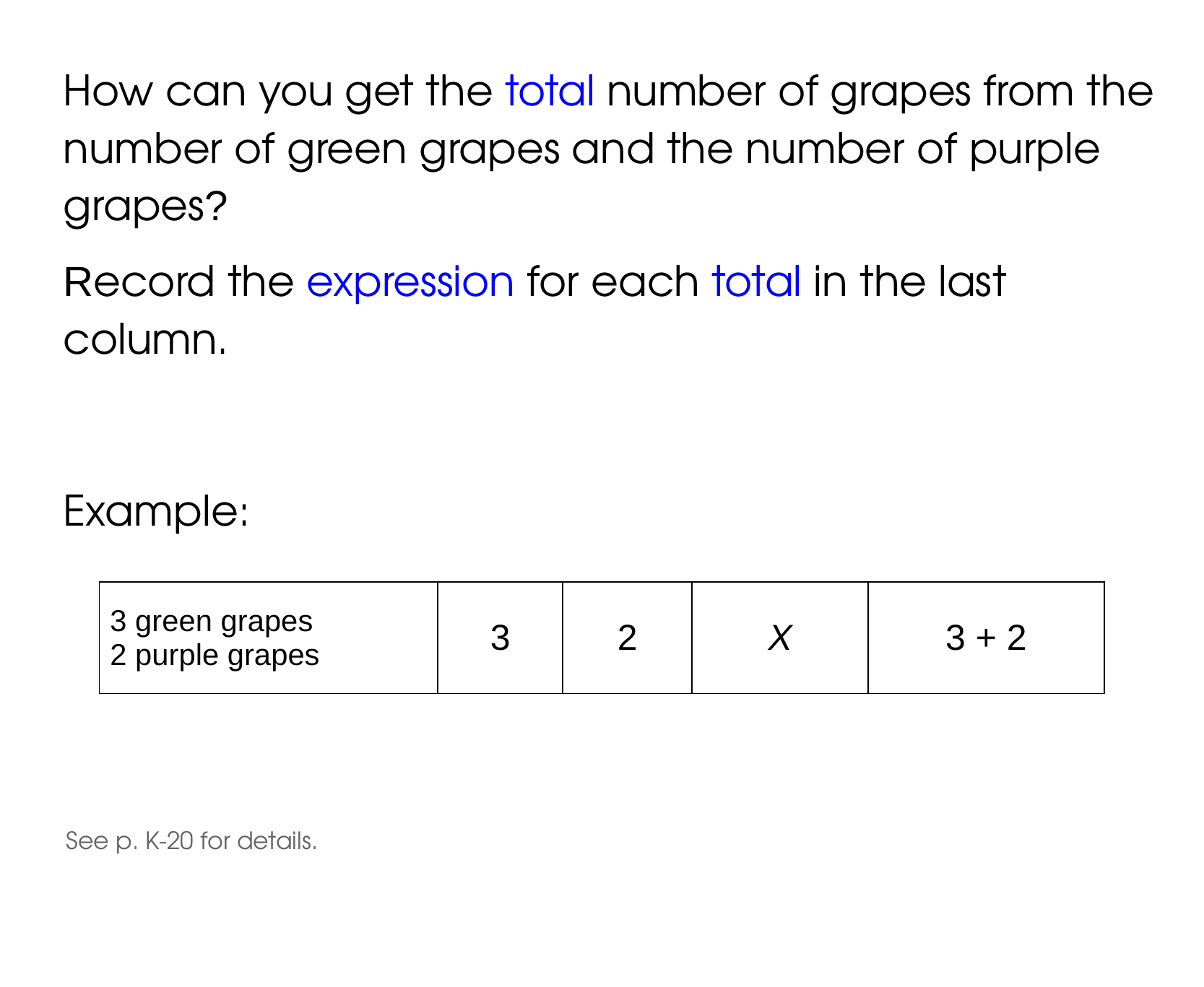

How can you get the total number of grapes from the number of green grapes and the number of purple grapes?
Record the expression for each total in the last column.
Example:
| 3 green grapes ​2 purple grapes | 3 | 2 | X | 3 + 2 |
| --- | --- | --- | --- | --- |
See p. K-20 for details.